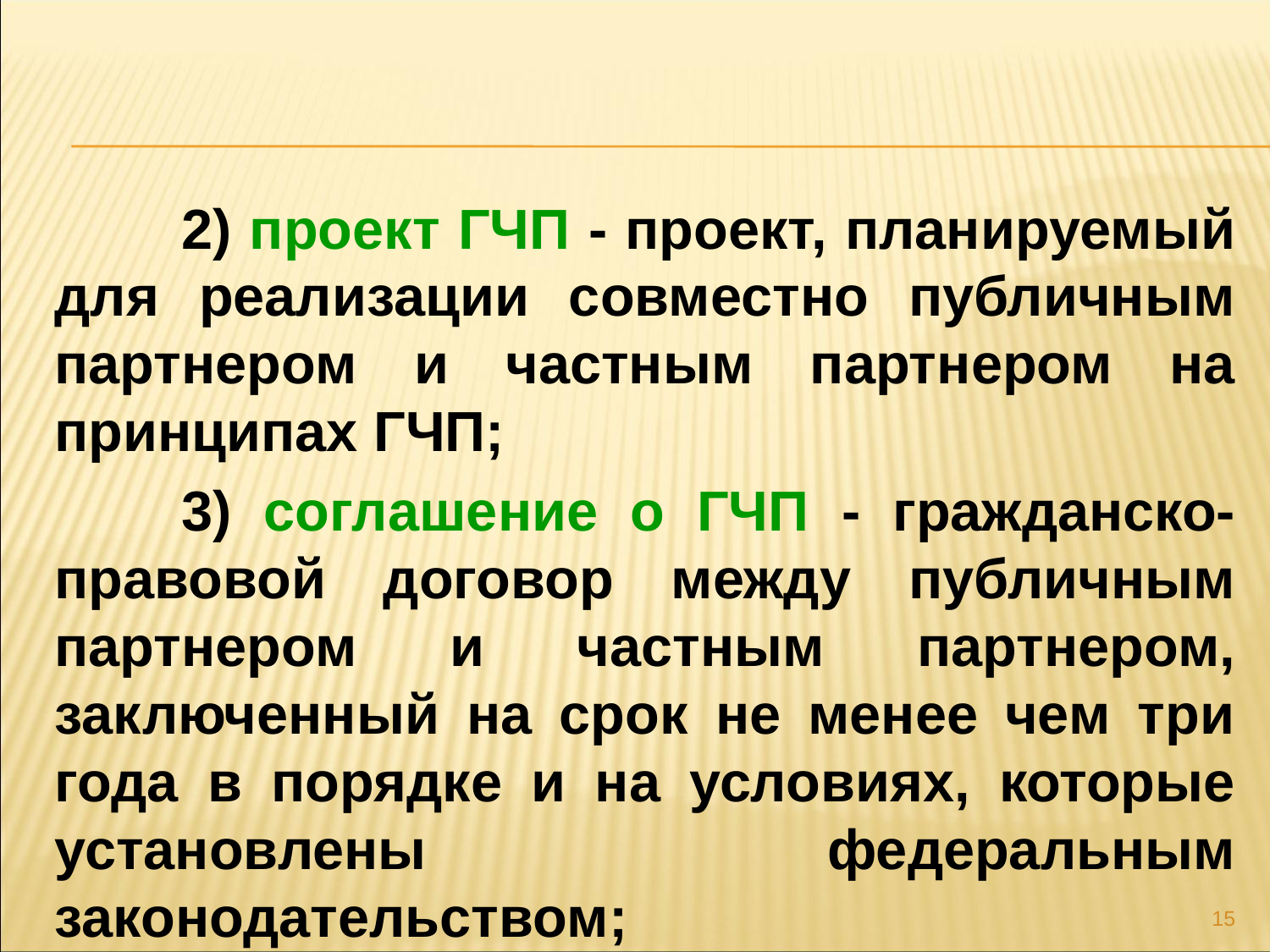

2) проект ГЧП - проект, планируемый для реализации совместно публичным партнером и частным партнером на принципах ГЧП;
	3) соглашение о ГЧП - гражданско-правовой договор между публичным партнером и частным партнером, заключенный на срок не менее чем три года в порядке и на условиях, которые установлены федеральным законодательством;

15